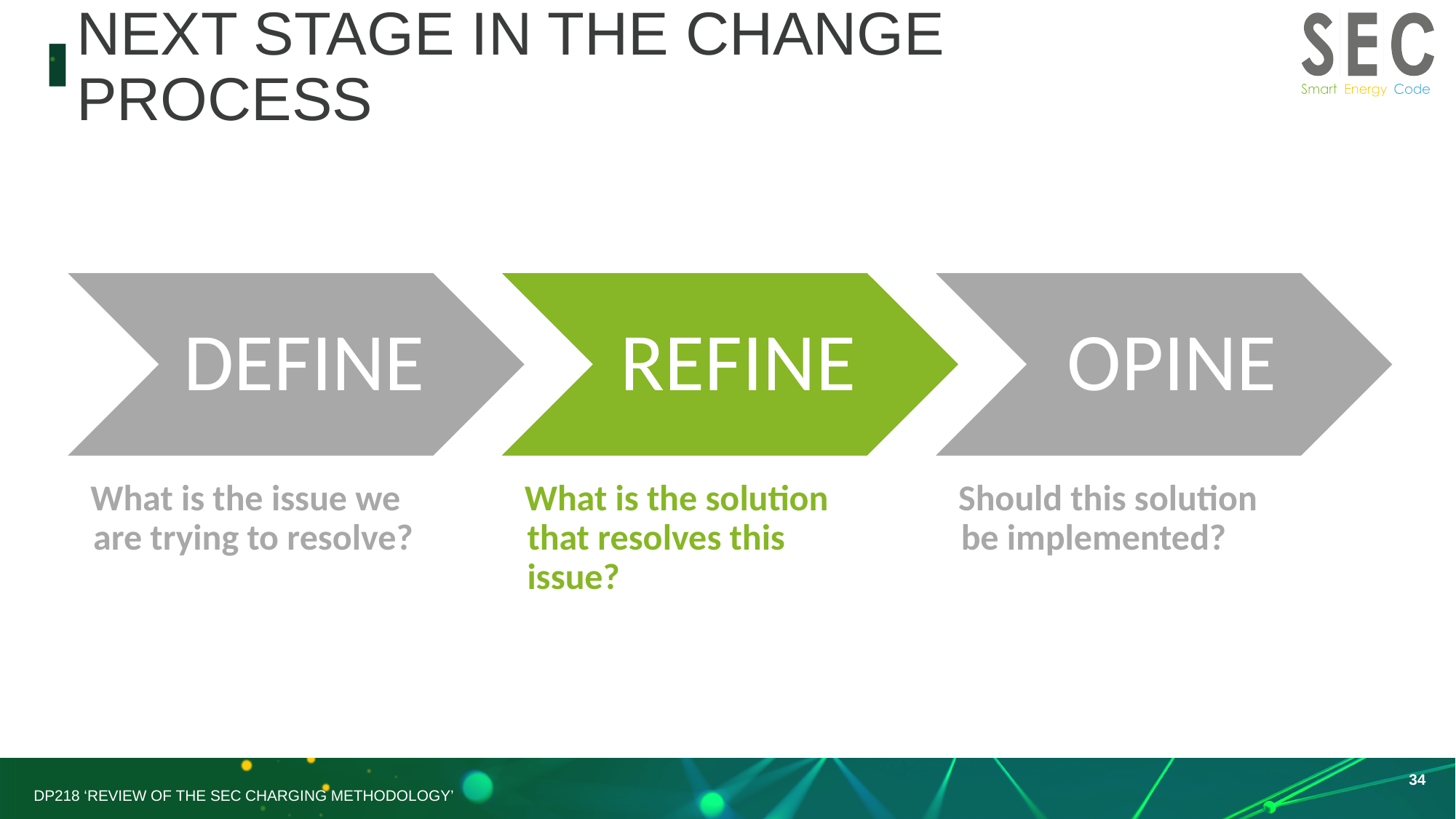

# NEXT stage in the Change Process
DEFINE
   What is the issue we are trying to resolve?
REFINE
   What is the solution that resolves this issue?
OPINE
   Should this solution be implemented?
34
DP218 ‘Review of the SEC Charging Methodology’